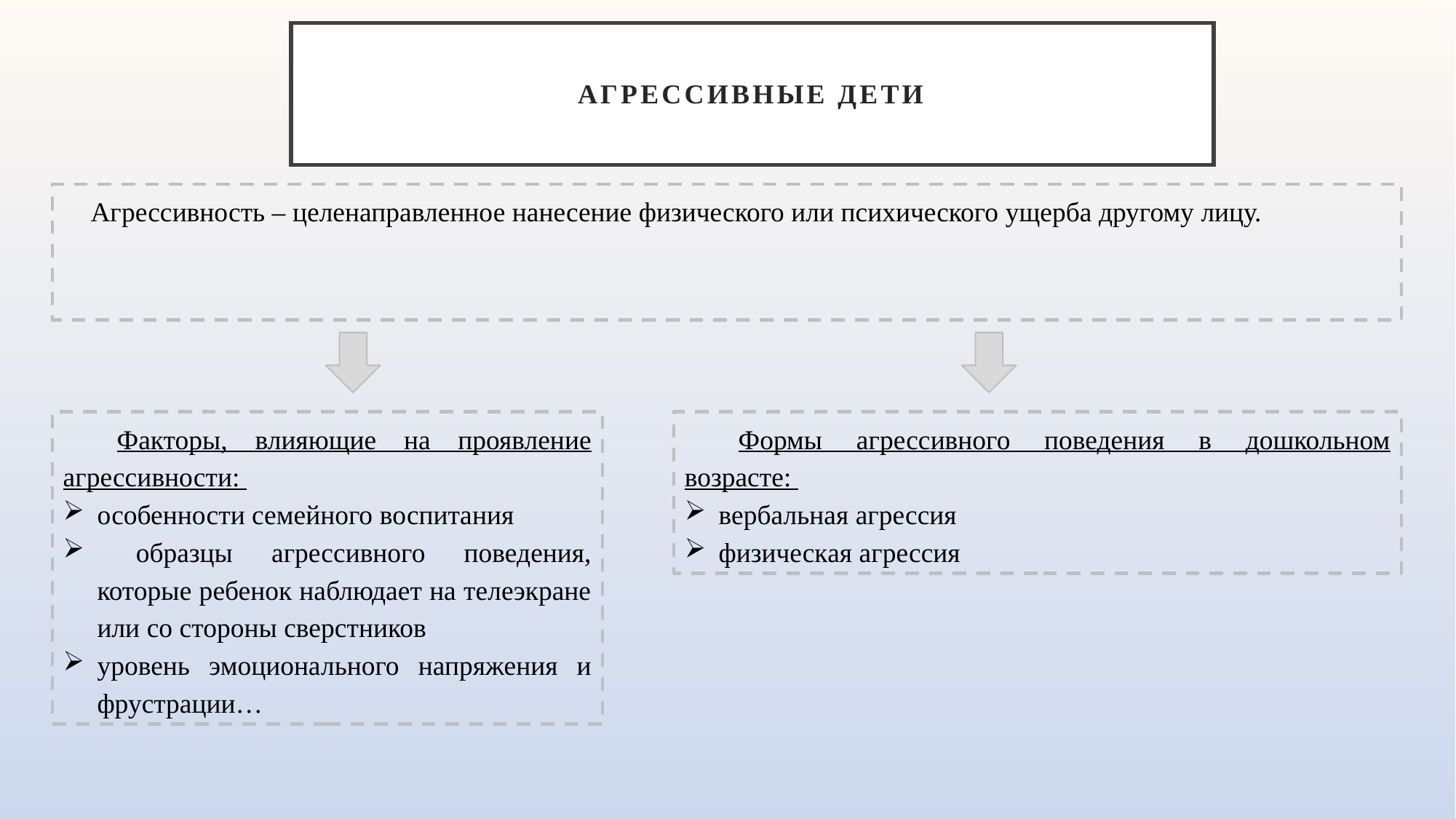

# Агрессивные дети
Агрессивность – целенаправленное нанесение физического или психического ущерба другому лицу.

Факторы, влияющие на проявление агрессивности:
особенности семейного воспитания
 образцы агрессивного поведения, которые ребенок наблюдает на телеэкране или со стороны сверстников
уровень эмоционального напряжения и фрустрации…
Формы агрессивного поведения в дошкольном возрасте:
вербальная агрессия
физическая агрессия